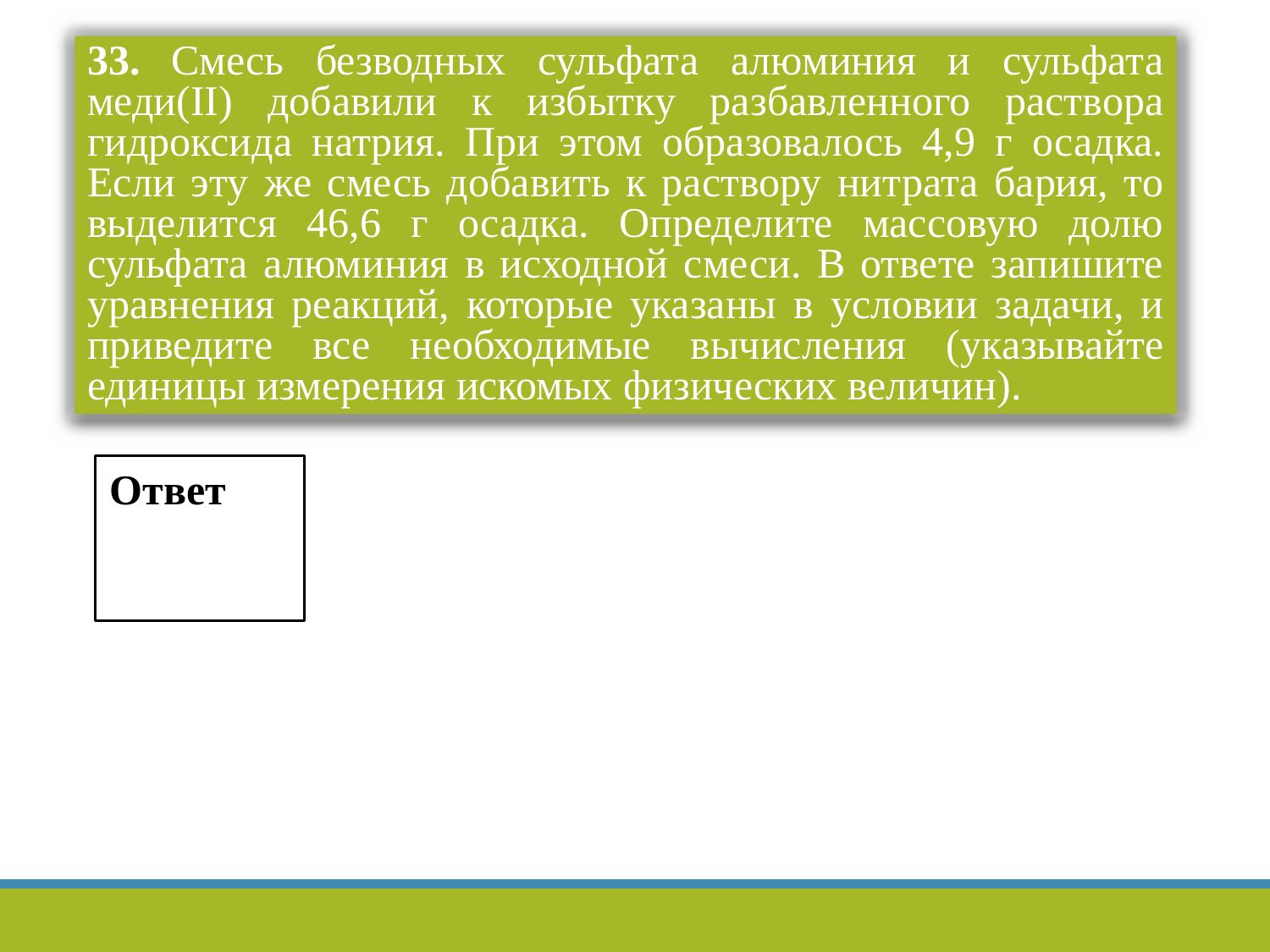

33. Смесь безводных сульфата алюминия и сульфата меди(II) добавили к избытку разбавленного раствора гидроксида натрия. При этом образовалось 4,9 г осадка. Если эту же смесь добавить к раствору нитрата бария, то выделится 46,6 г осадка. Определите массовую долю сульфата алюминия в исходной смеси. В ответе запишите уравнения реакций, которые указаны в условии задачи, и приведите все необходимые вычисления (указывайте единицы измерения искомых физических величин).
Ответ